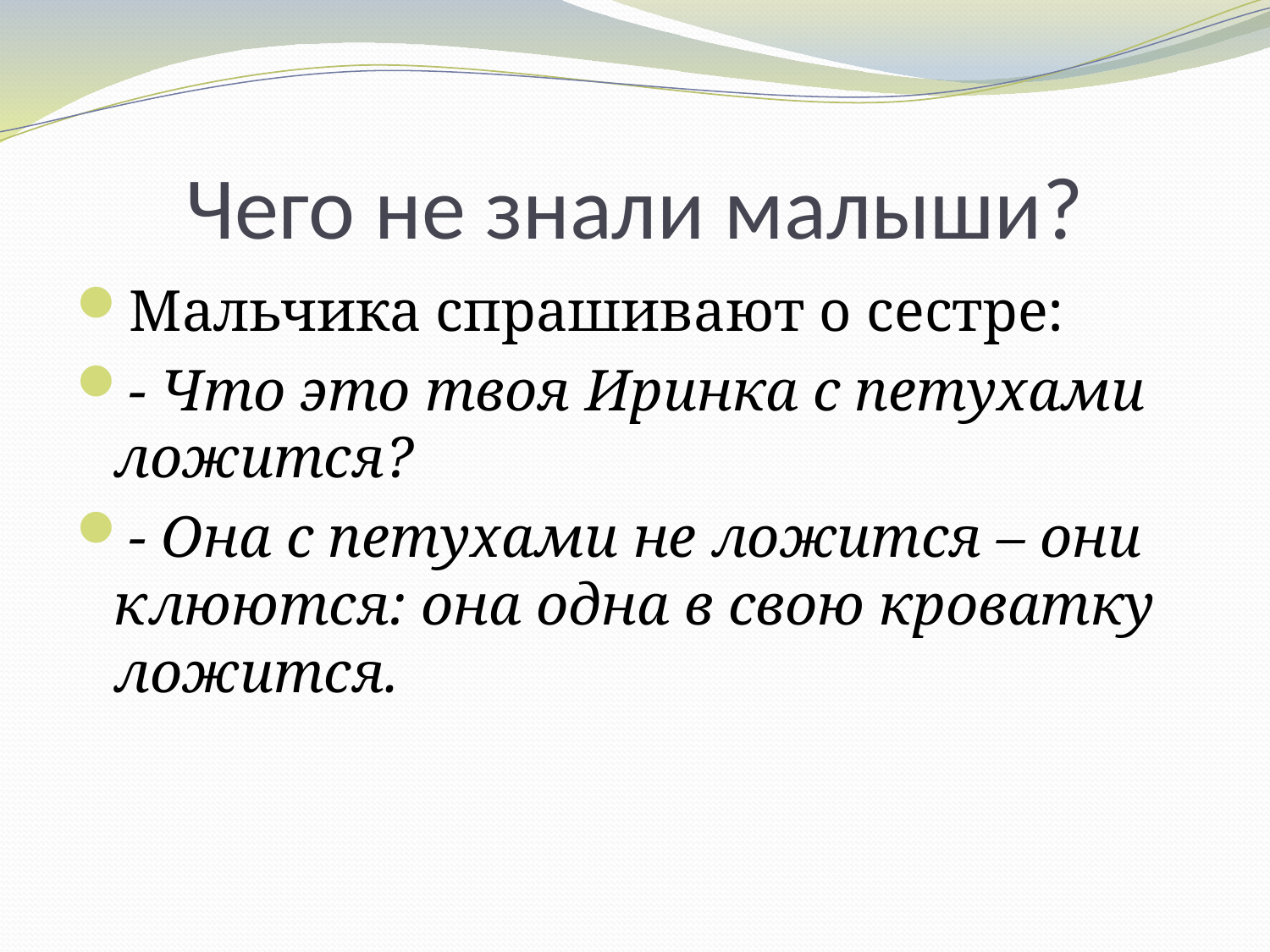

# Чего не знали малыши?
Мальчика спрашивают о сестре:
- Что это твоя Иринка с петухами ложится?
- Она с петухами не ложится – они клюются: она одна в свою кроватку ложится.